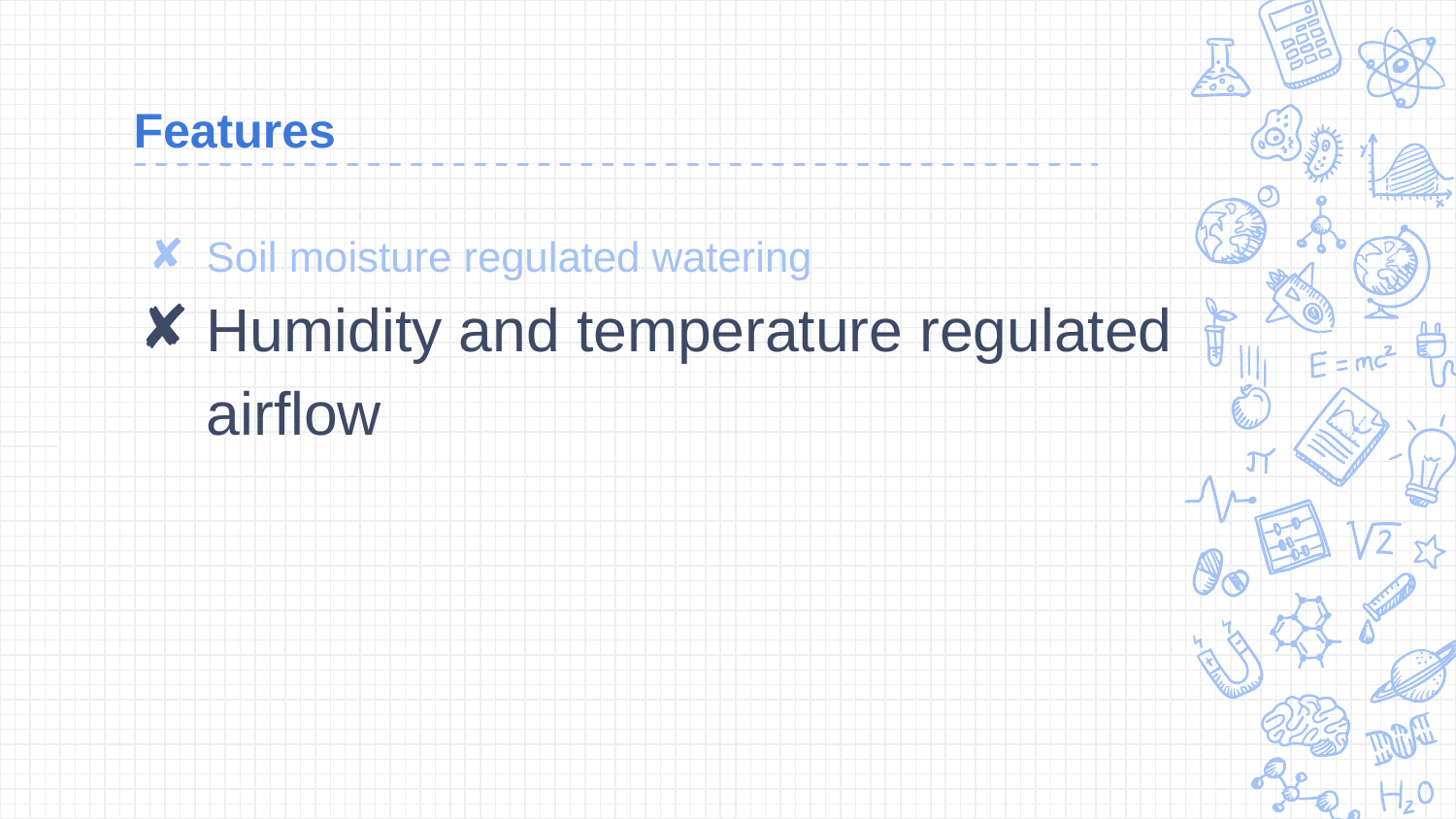

# Features
Soil moisture regulated watering
Humidity and temperature regulated airflow